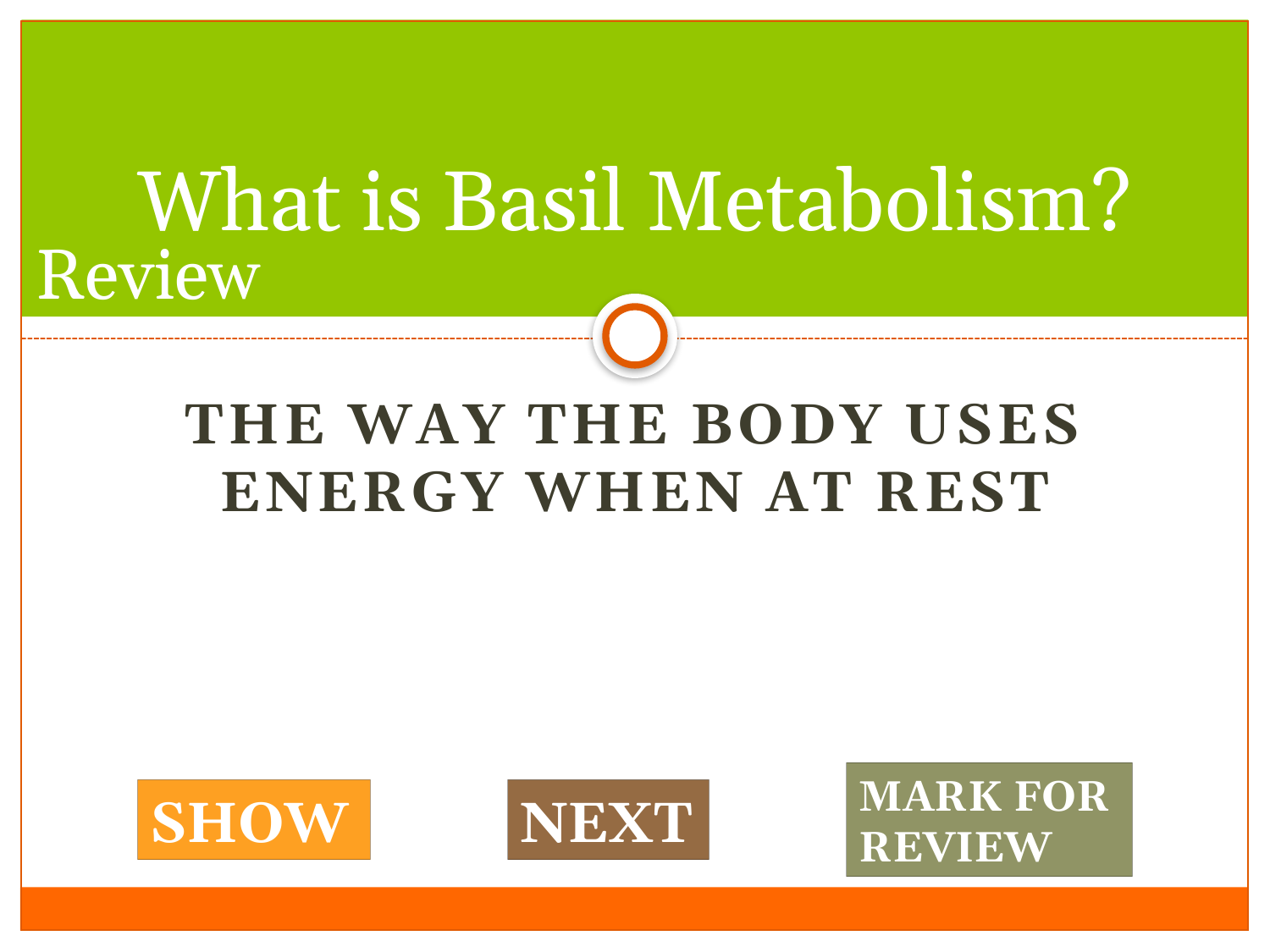

#3
# What is Basil Metabolism?
Review
The way the body uses energy when at rest
MARK FOR REVIEW
SHOW
NEXT